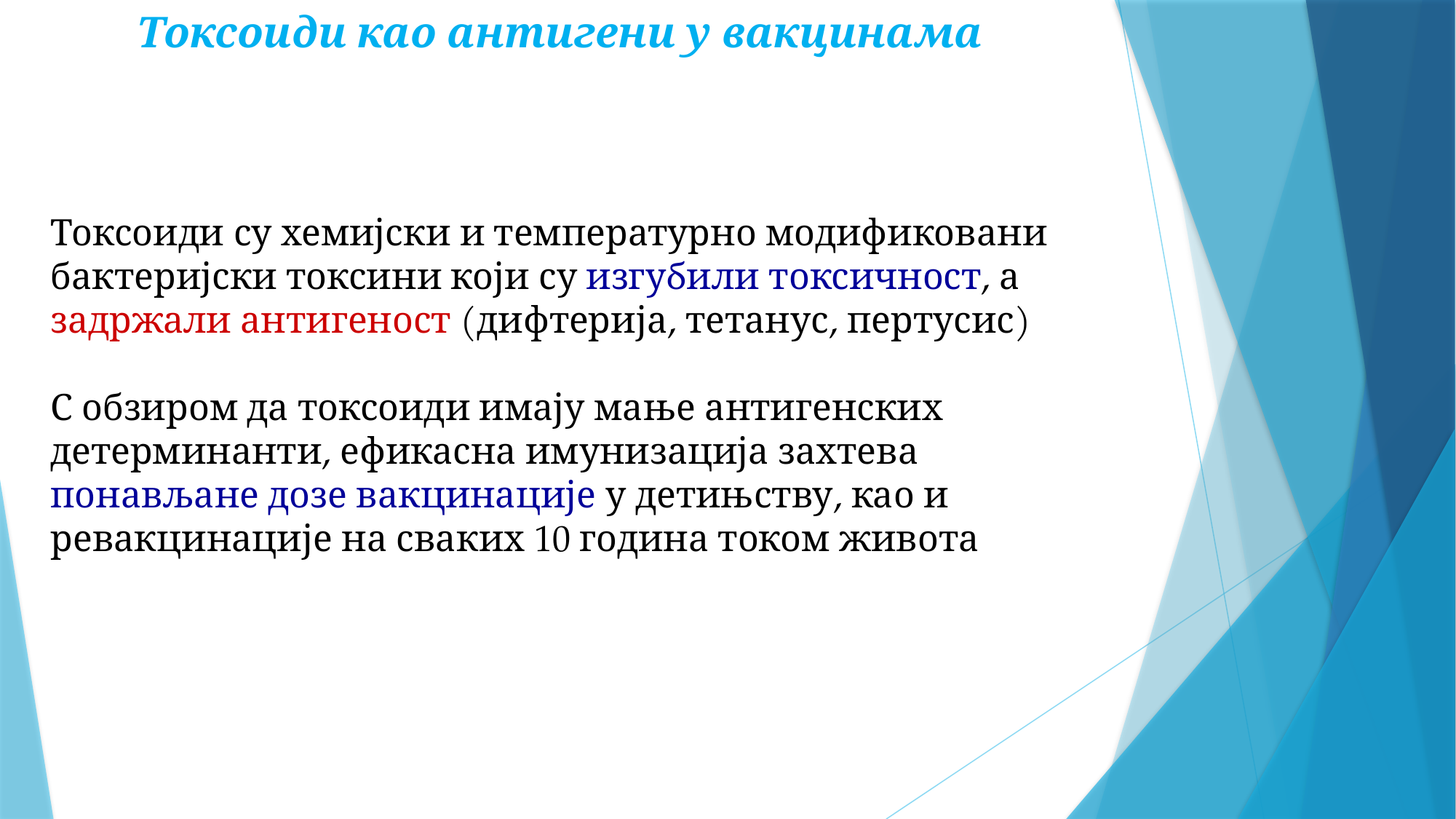

Токсоиди као антигени у вакцинама
Токсоиди су хемијски и температурно модификовани бактеријски токсини који су изгубили токсичност, а задржали антигеност (дифтерија, тетанус, пертусис)

С обзиром да токсоиди имају мање антигенских детерминанти, ефикасна имунизација захтева понављане дозе вакцинације у детињству, као и ревакцинације на сваких 10 година током живота